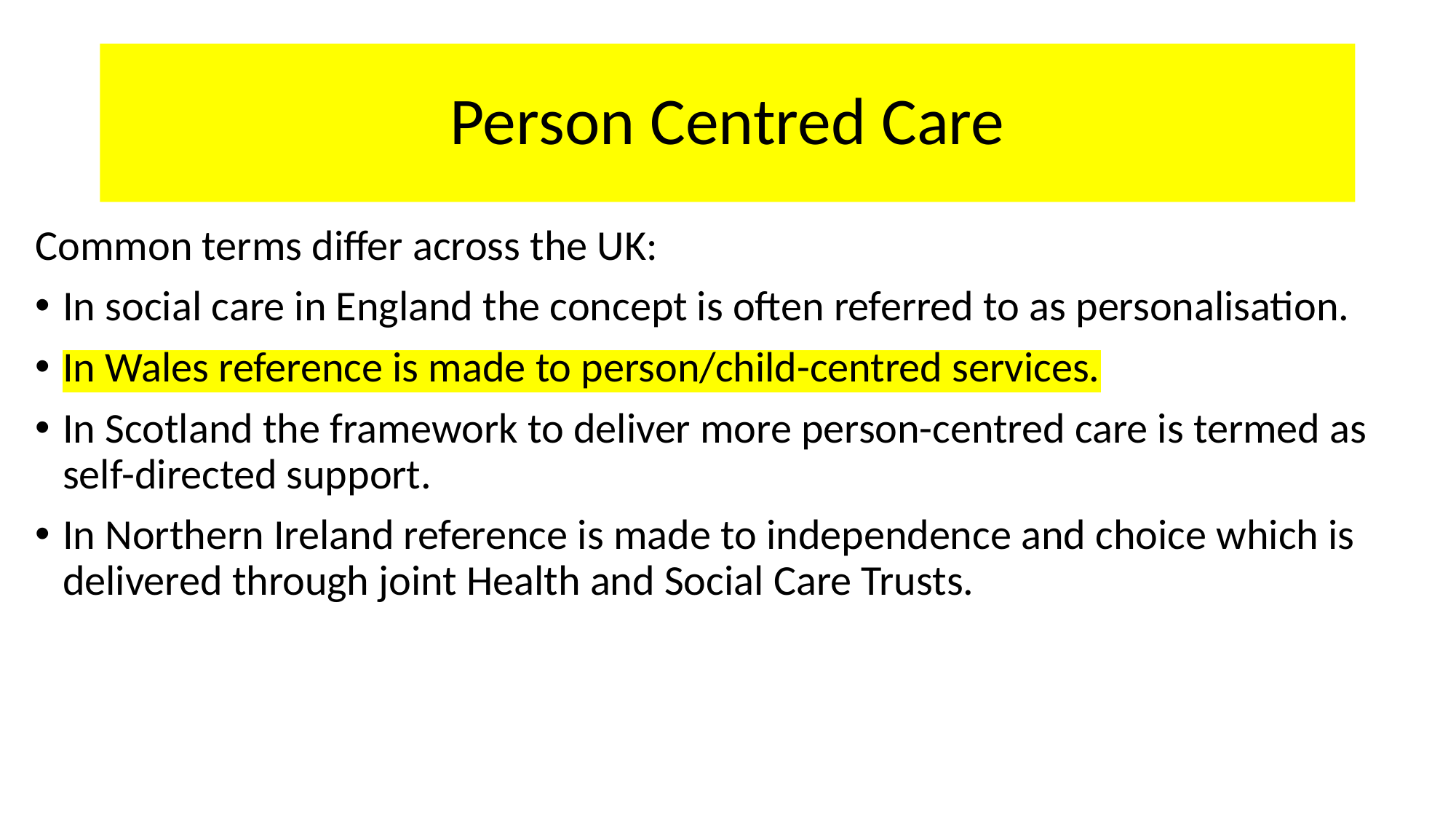

# Person Centred Care
Common terms differ across the UK:
In social care in England the concept is often referred to as personalisation.
In Wales reference is made to person/child-centred services.
In Scotland the framework to deliver more person-centred care is termed as self-directed support.
In Northern Ireland reference is made to independence and choice which is delivered through joint Health and Social Care Trusts.